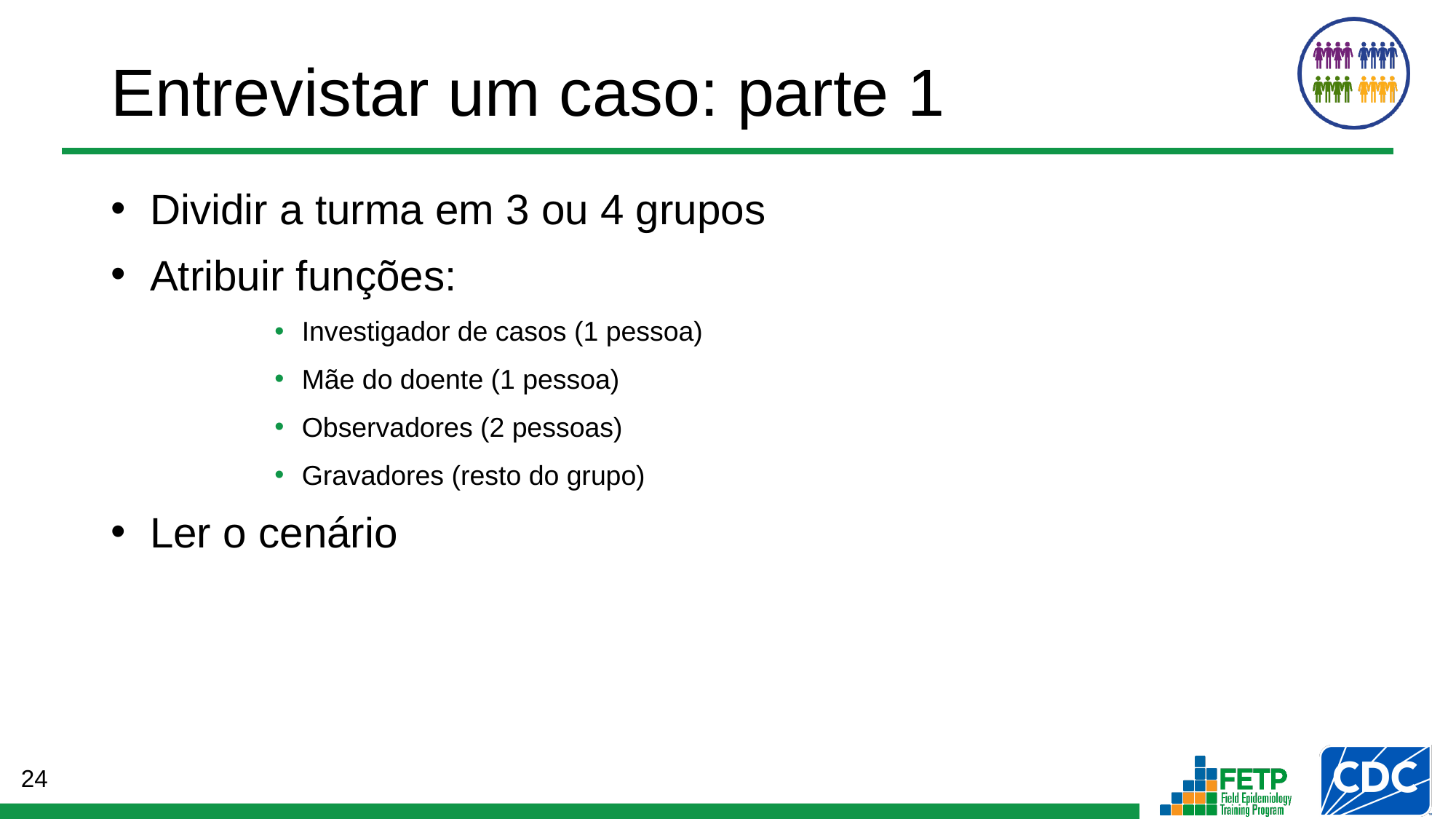

# Entrevistar um caso: parte 1
 Dividir a turma em 3 ou 4 grupos
 Atribuir funções:
Investigador de casos (1 pessoa)
Mãe do doente (1 pessoa)
Observadores (2 pessoas)
Gravadores (resto do grupo)
 Ler o cenário